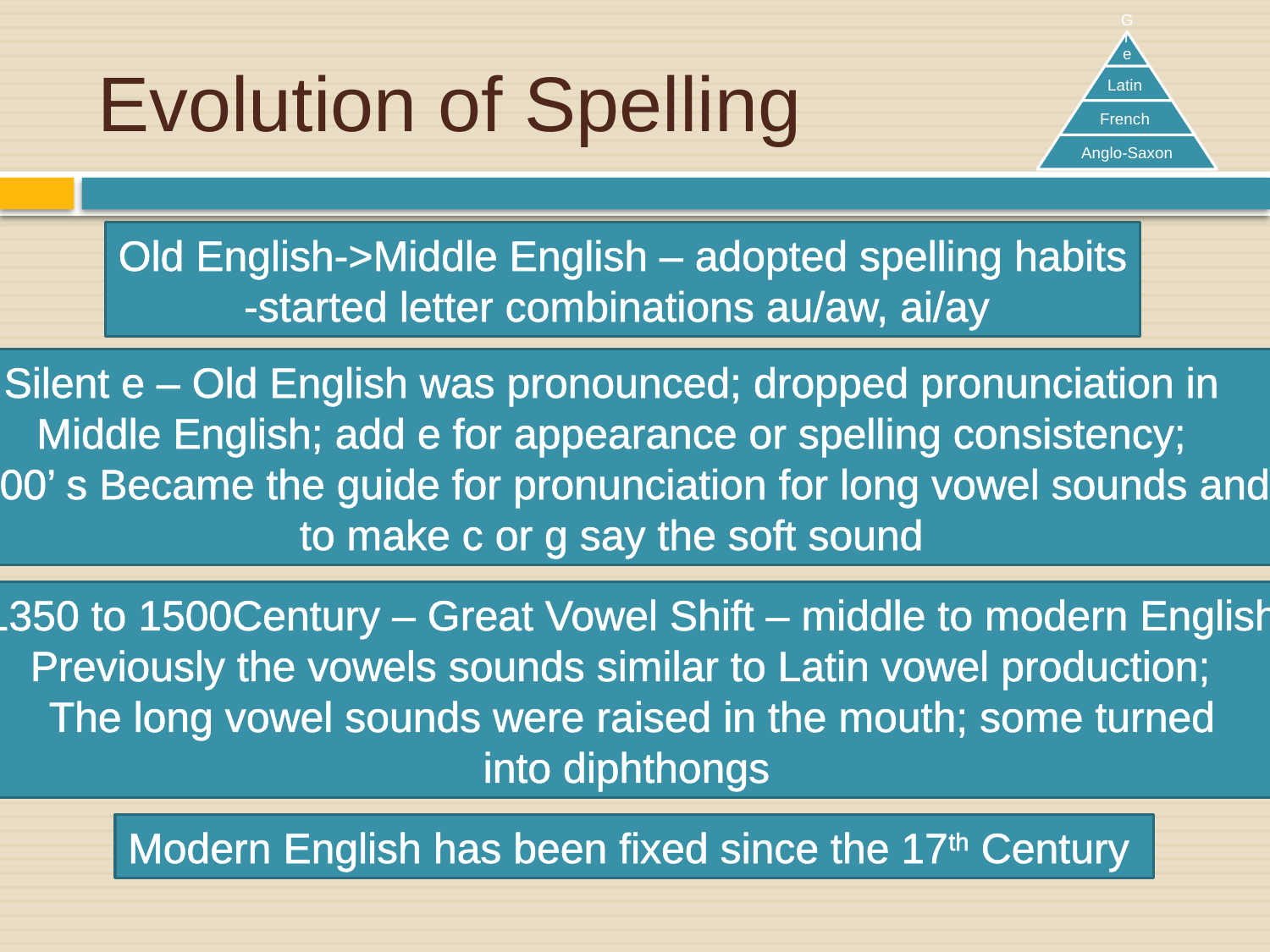

# Evolution of Spelling
Greek
Latin
French
Anglo-Saxon
Old English->Middle English – adopted spelling habits
-started letter combinations au/aw, ai/ay
Silent e – Old English was pronounced; dropped pronunciation in
Middle English; add e for appearance or spelling consistency;
1600’ s Became the guide for pronunciation for long vowel sounds and
to make c or g say the soft sound
1350 to 1500Century – Great Vowel Shift – middle to modern English
Previously the vowels sounds similar to Latin vowel production;
The long vowel sounds were raised in the mouth; some turned
into diphthongs
Modern English has been fixed since the 17th Century